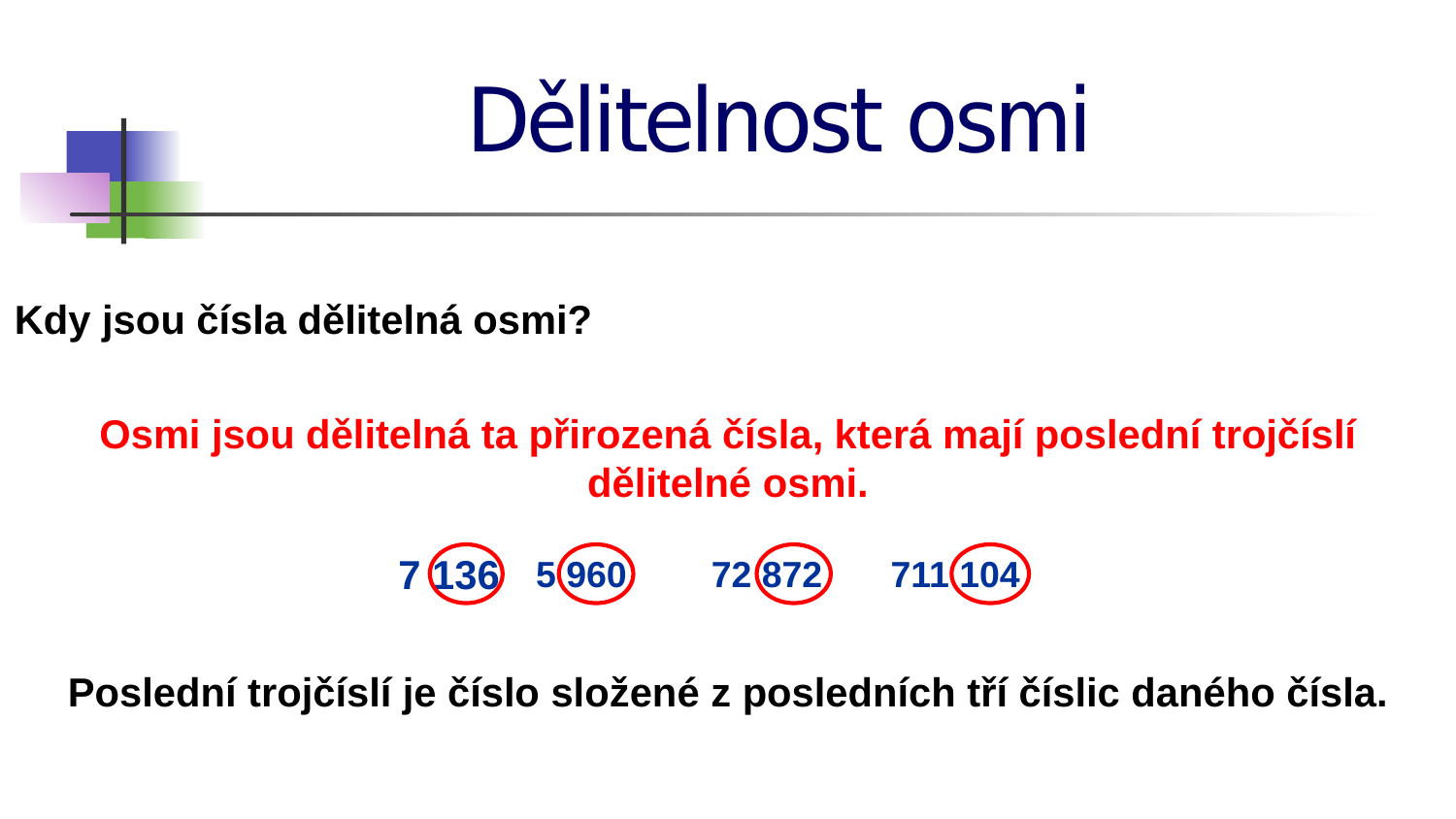

# Dělitelnost osmi
Kdy jsou čísla dělitelná osmi?
Osmi jsou dělitelná ta přirozená čísla, která mají poslední trojčíslí dělitelné osmi.
7 136

5 960

72 872

711 104

Poslední trojčíslí je číslo složené z posledních tří číslic daného čísla.